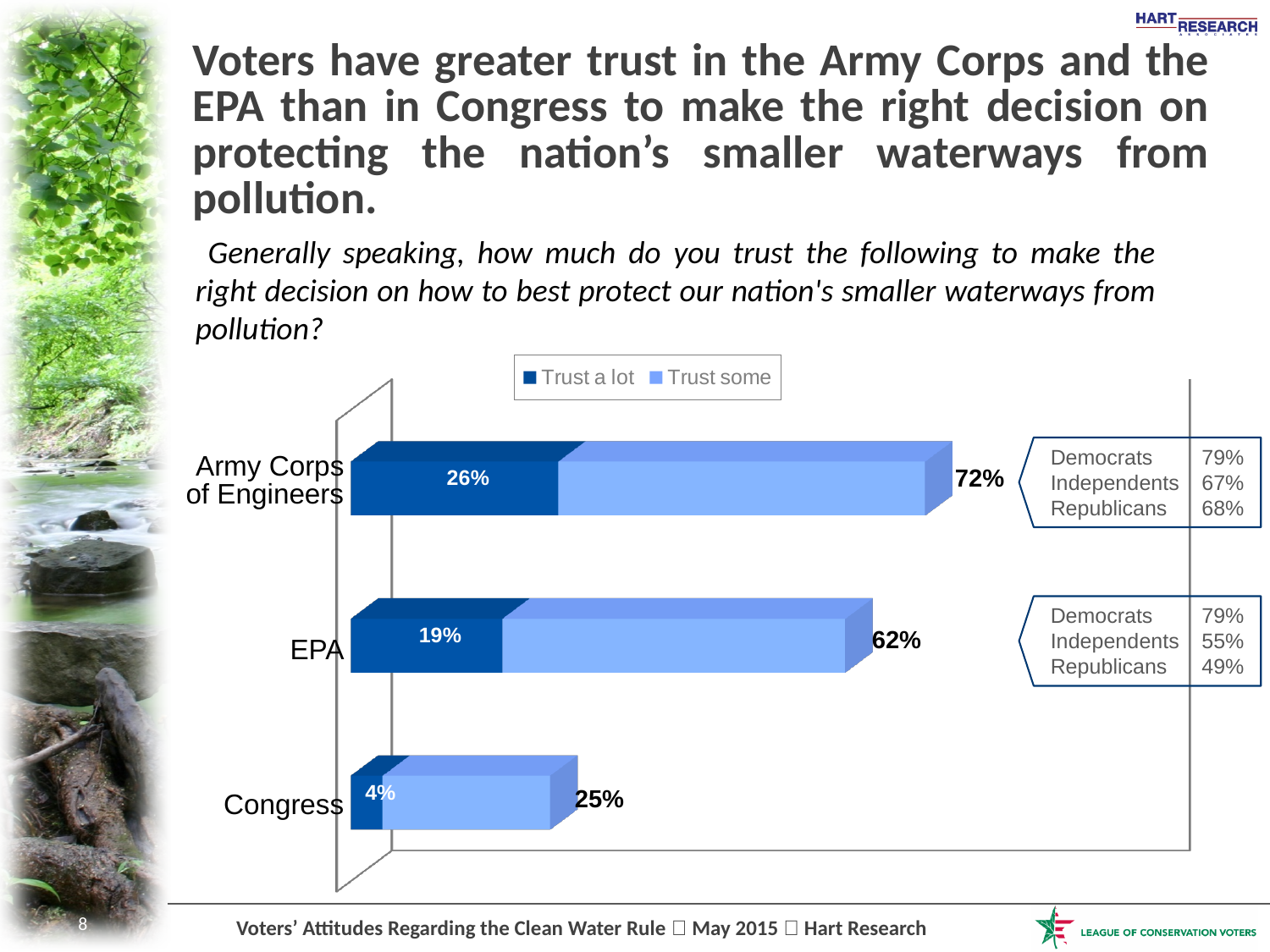

# Voters have greater trust in the Army Corps and the EPA than in Congress to make the right decision on protecting the nation’s smaller waterways from pollution.
 Generally speaking, how much do you trust the following to make the right decision on how to best protect our nation's smaller waterways from pollution?

[unsupported chart]

Democrats	79%
Independents	67%
Republicans	68%
Army Corps of Engineers
EPA
Congress
72%

Democrats	79%
Independents	55%
Republicans	49%
62%
25%
8